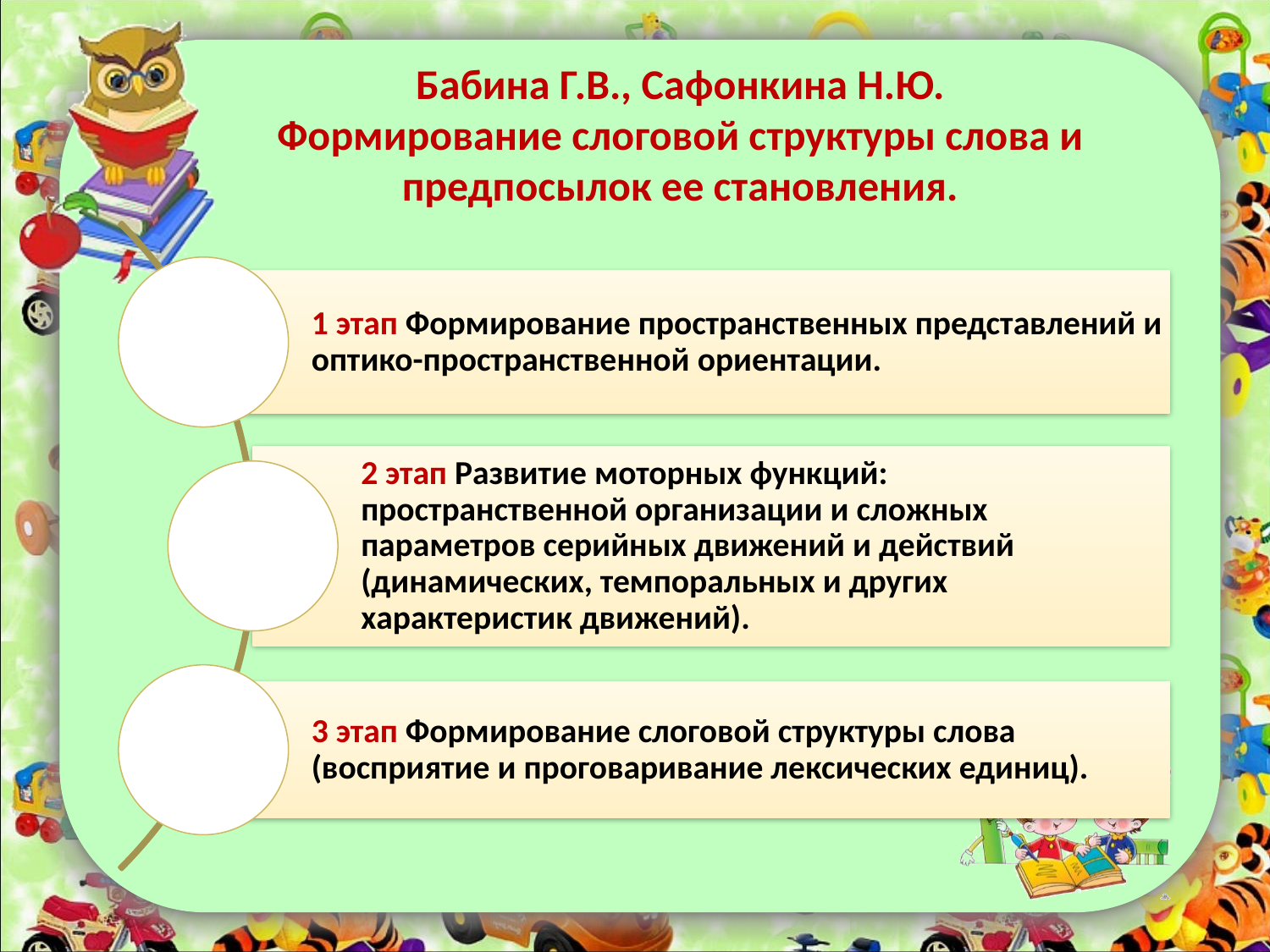

Бабина Г.В., Сафонкина Н.Ю.
Формирование слоговой структуры слова и предпосылок ее становления.
1 этап Формирование пространственных представлений и оптико-пространственной ориентации.
2 этап Развитие моторных функций: пространственной организации и сложных параметров серийных движений и действий (динамических, темпоральных и других характеристик движений).
3 этап Формирование слоговой структуры слова (восприятие и проговаривание лексических единиц).